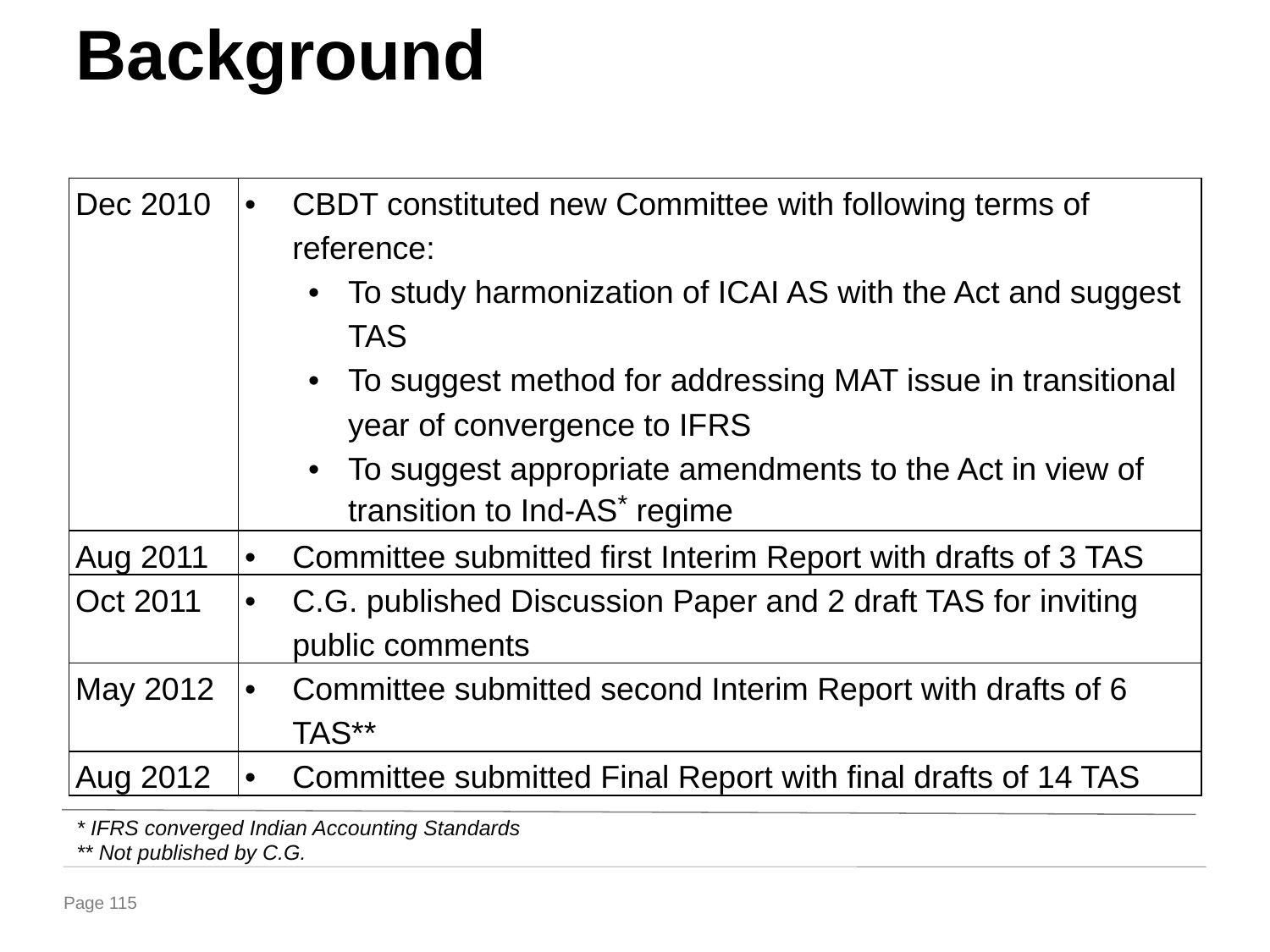

Background
| Dec 2010 | CBDT constituted new Committee with following terms of reference: To study harmonization of ICAI AS with the Act and suggest TAS To suggest method for addressing MAT issue in transitional year of convergence to IFRS To suggest appropriate amendments to the Act in view of transition to Ind-AS\* regime |
| --- | --- |
| Aug 2011 | Committee submitted first Interim Report with drafts of 3 TAS |
| Oct 2011 | C.G. published Discussion Paper and 2 draft TAS for inviting public comments |
| May 2012 | Committee submitted second Interim Report with drafts of 6 TAS\*\* |
| Aug 2012 | Committee submitted Final Report with final drafts of 14 TAS |
* IFRS converged Indian Accounting Standards
** Not published by C.G.